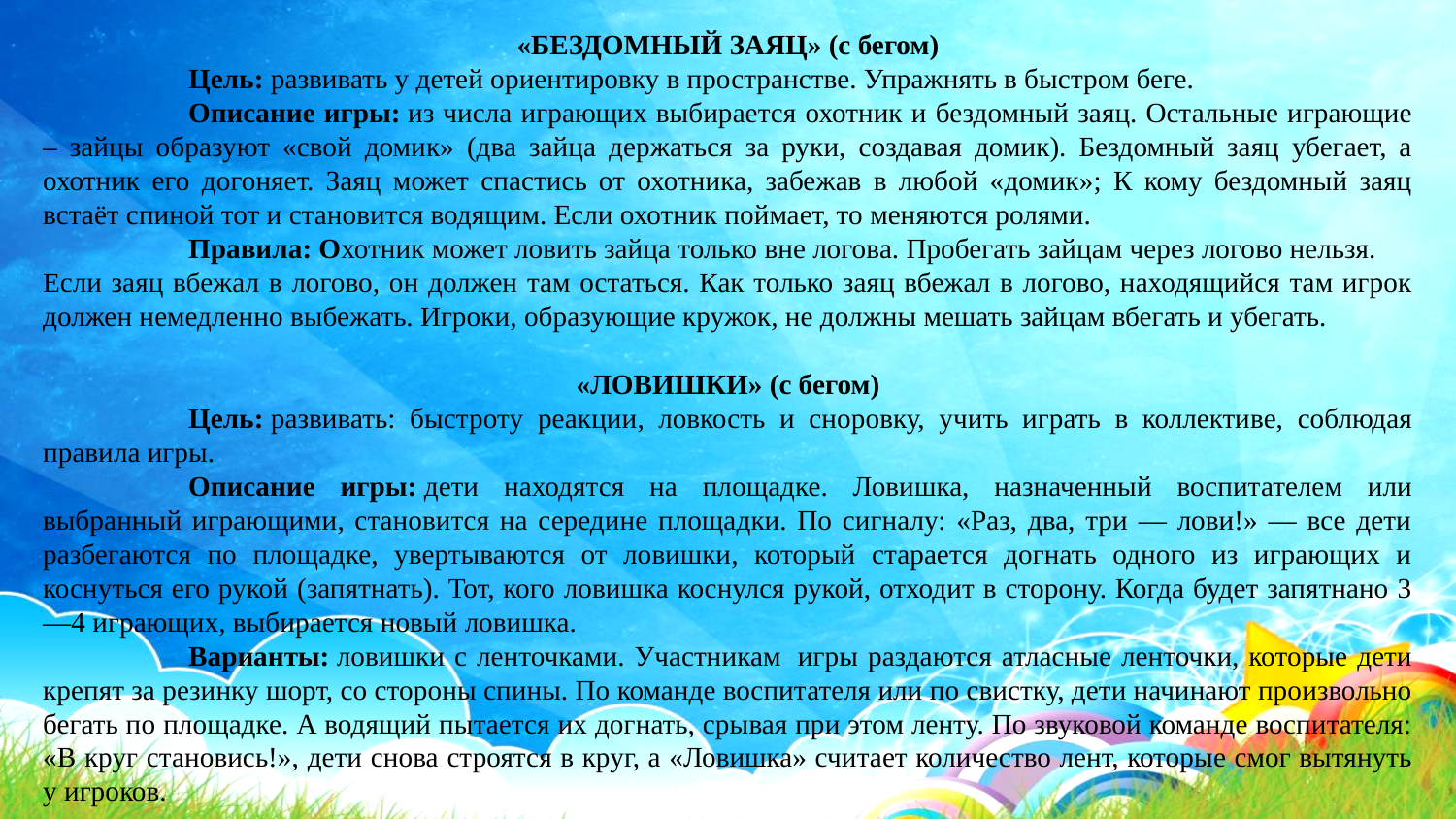

«БЕЗДОМНЫЙ ЗАЯЦ» (с бегом)
	Цель: развивать у детей ориентировку в пространстве. Упражнять в быстром беге.
	Описание игры: из числа играющих выбирается охотник и бездомный заяц. Остальные играющие – зайцы образуют «свой домик» (два зайца держаться за руки, создавая домик). Бездомный заяц убегает, а охотник его догоняет. Заяц может спастись от охотника, забежав в любой «домик»; К кому бездомный заяц встаёт спиной тот и становится водящим. Если охотник поймает, то меняются ролями.
	Правила: Охотник может ловить зайца только вне логова. Пробегать зайцам через логово нельзя.
Если заяц вбежал в логово, он должен там остаться. Как только заяц вбежал в логово, находящийся там игрок должен немедленно выбежать. Игроки, образующие кружок, не должны мешать зайцам вбегать и убегать.

«ЛОВИШКИ» (с бегом)
	Цель: развивать: быстроту реакции, ловкость и сноровку, учить играть в коллективе, соблюдая правила игры.
	Описание игры: дети находятся на площадке. Ловишка, назначенный воспитателем или выбранный играющими, становится на середине площадки. По сигналу: «Раз, два, три — лови!» — все дети разбегаются по площадке, увертываются от ловишки, который старается догнать одного из играющих и коснуться его рукой (запятнать). Тот, кого ловишка коснулся рукой, отходит в сторону. Когда будет запятнано 3—4 играющих, выбирается новый ловишка.
	Варианты: ловишки с ленточками. Участникам  игры раздаются атласные ленточки, которые дети крепят за резинку шорт, со стороны спины. По команде воспитателя или по свистку, дети начинают произвольно бегать по площадке. А водящий пытается их догнать, срывая при этом ленту. По звуковой команде воспитателя: «В круг становись!», дети снова строятся в круг, а «Ловишка» считает количество лент, которые смог вытянуть у игроков.